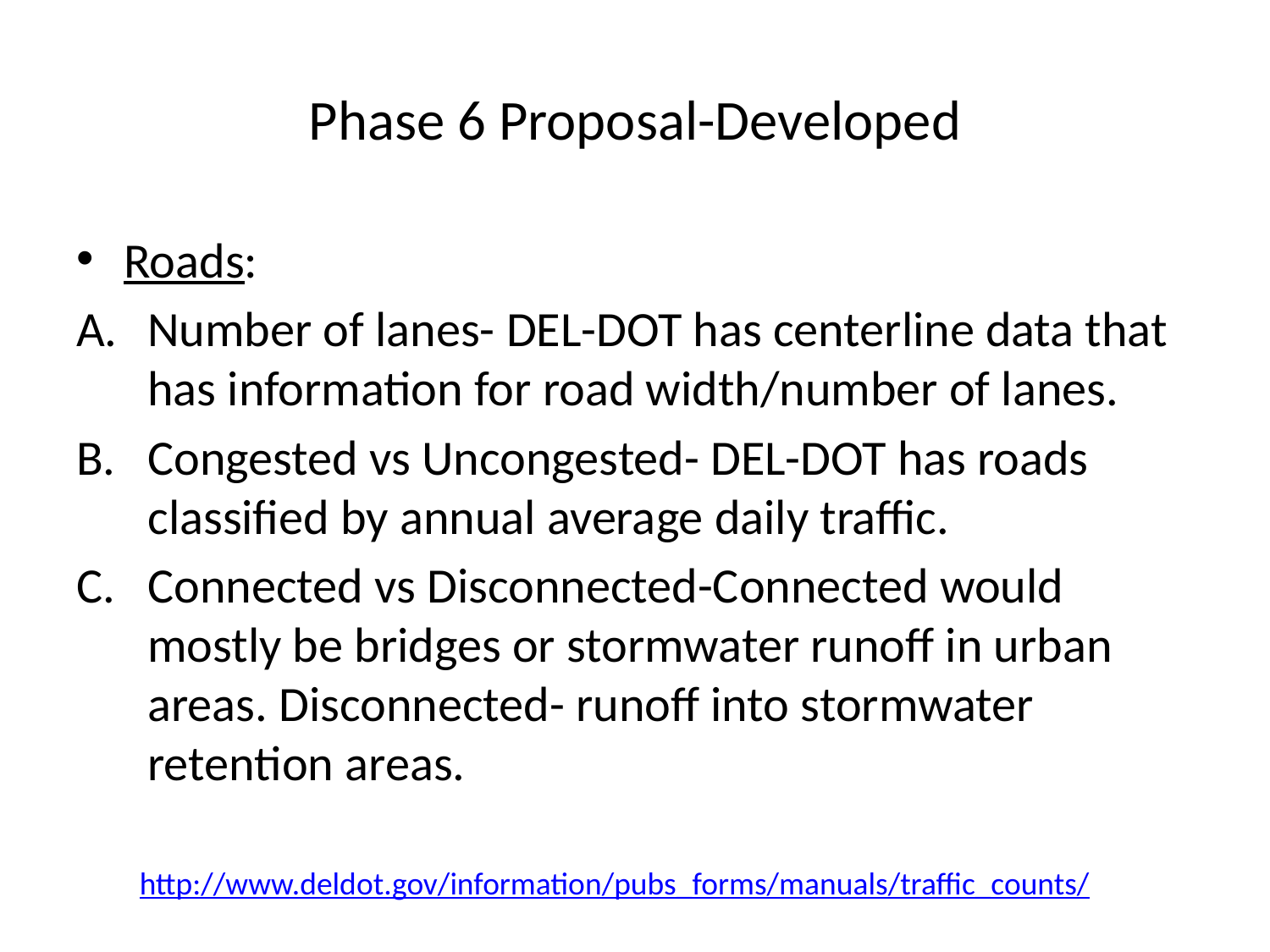

# Phase 6 Proposal-Developed
Roads:
Number of lanes- DEL-DOT has centerline data that has information for road width/number of lanes.
Congested vs Uncongested- DEL-DOT has roads classified by annual average daily traffic.
Connected vs Disconnected-Connected would mostly be bridges or stormwater runoff in urban areas. Disconnected- runoff into stormwater retention areas.

http://www.deldot.gov/information/pubs_forms/manuals/traffic_counts/